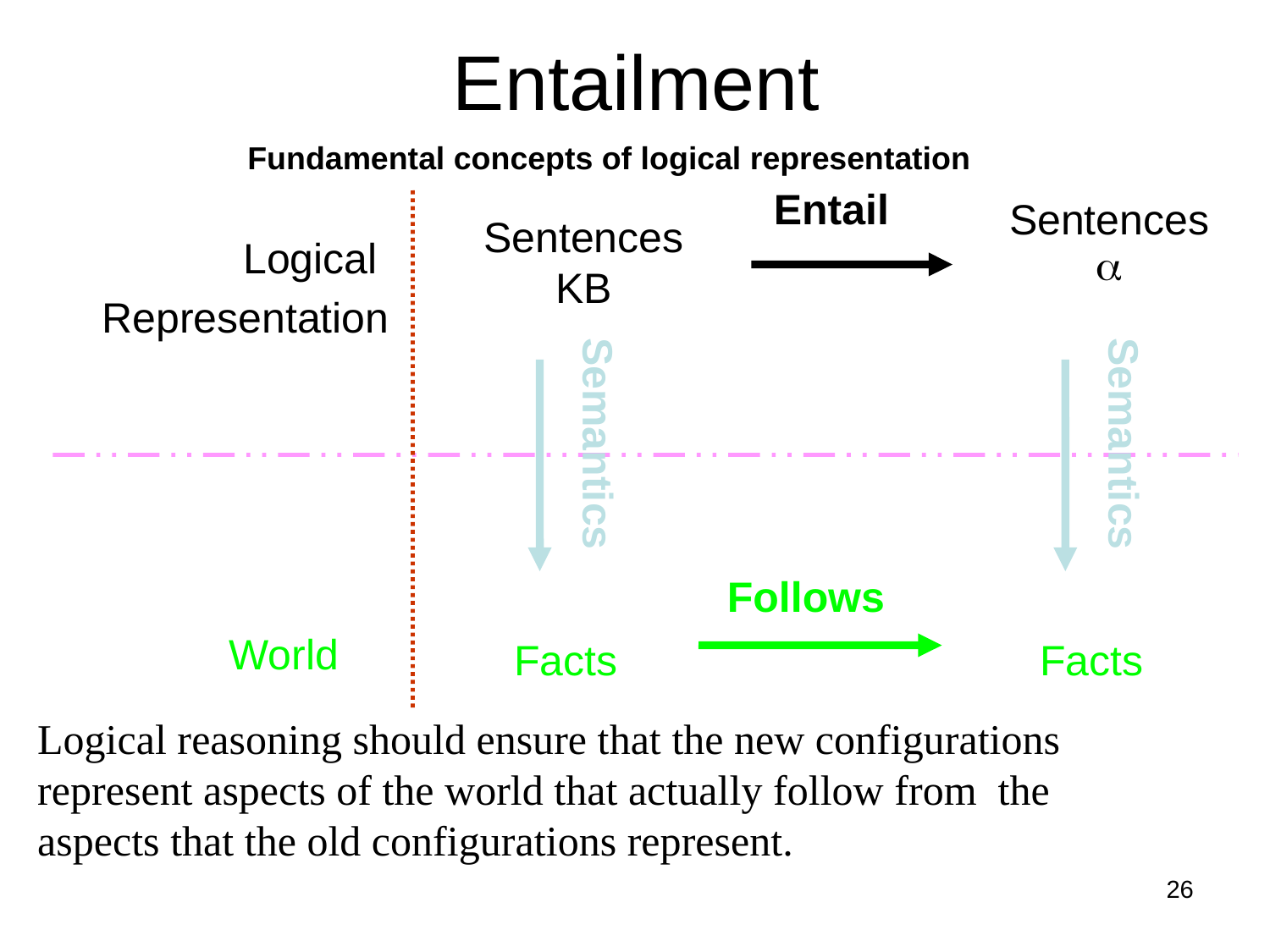

# Entailment
Fundamental concepts of logical representation
Entail

Sentences
α
Sentences
KB

Semantics
Facts
Logical
Representation

Semantics

Follows
Facts

World
Logical reasoning should ensure that the new configurations represent aspects of the world that actually follow from  the aspects that the old configurations represent.
26